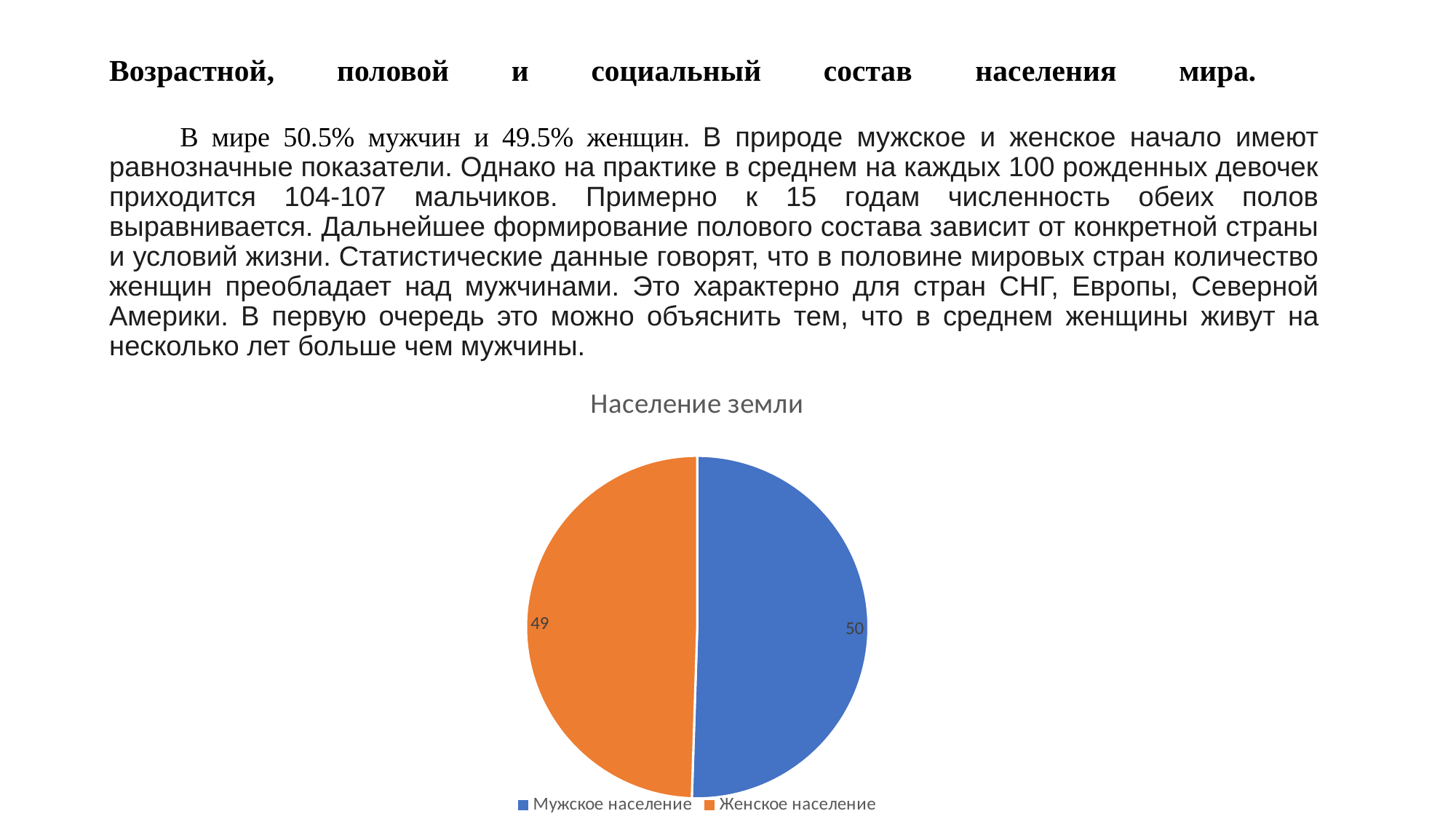

# Возрастной, половой и социальный состав населения мира. В мире 50.5% мужчин и 49.5% женщин. В природе мужское и женское начало имеют равнозначные показатели. Однако на практике в среднем на каждых 100 рожденных девочек приходится 104-107 мальчиков. Примерно к 15 годам численность обеих полов выравнивается. Дальнейшее формирование полового состава зависит от конкретной страны и условий жизни. Статистические данные говорят, что в половине мировых стран количество женщин преобладает над мужчинами. Это характерно для стран СНГ, Европы, Северной Америки. В первую очередь это можно объяснить тем, что в среднем женщины живут на несколько лет больше чем мужчины.

### Chart:

| Category | Население земли |
|---|---|
| Мужское население | 50.0 |
| Женское население | 49.0 |